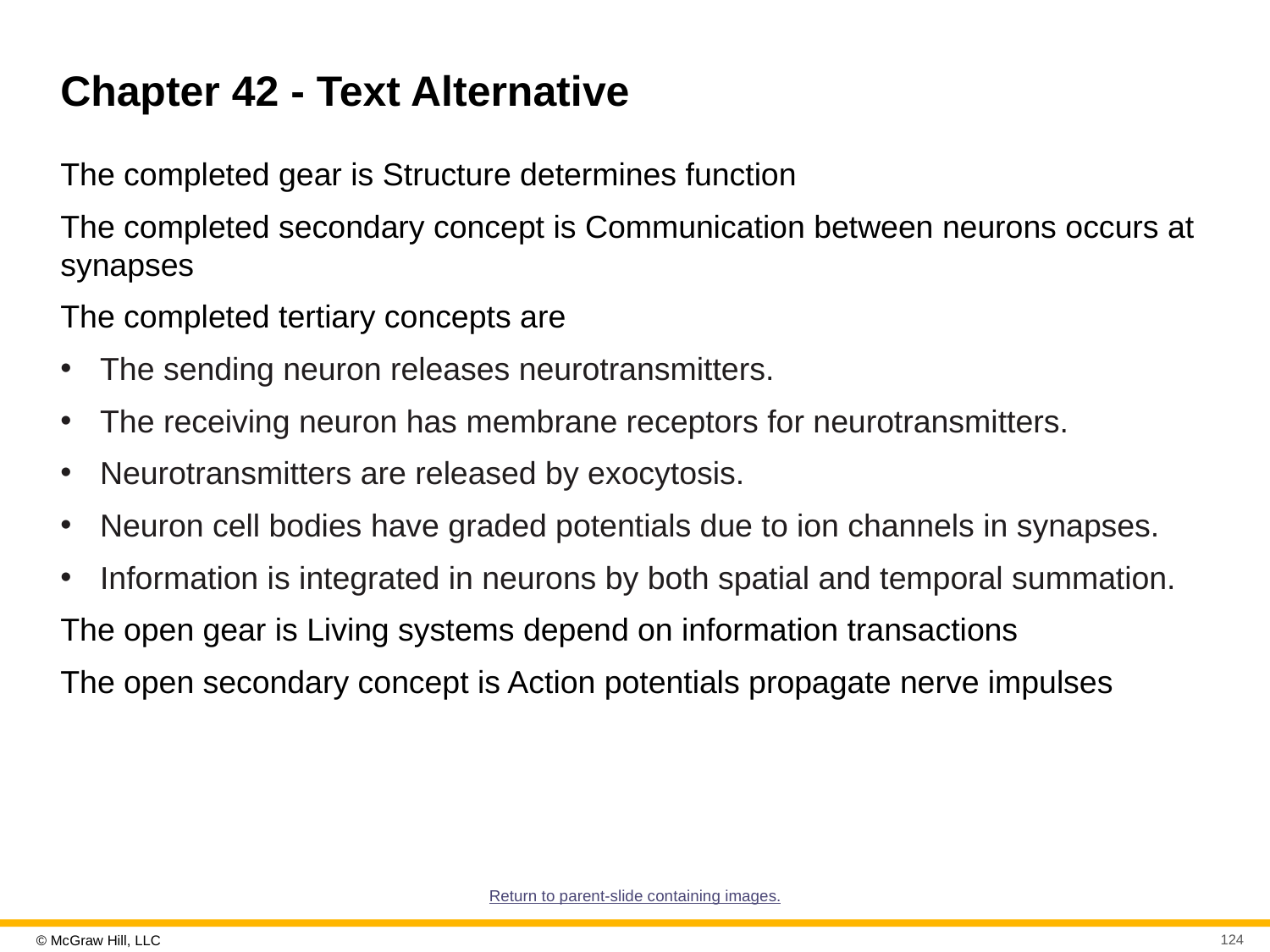

# Chapter 42 - Text Alternative
The completed gear is Structure determines function
The completed secondary concept is Communication between neurons occurs at synapses
The completed tertiary concepts are
The sending neuron releases neurotransmitters.
The receiving neuron has membrane receptors for neurotransmitters.
Neurotransmitters are released by exocytosis.
Neuron cell bodies have graded potentials due to ion channels in synapses.
Information is integrated in neurons by both spatial and temporal summation.
The open gear is Living systems depend on information transactions
The open secondary concept is Action potentials propagate nerve impulses
Return to parent-slide containing images.
124